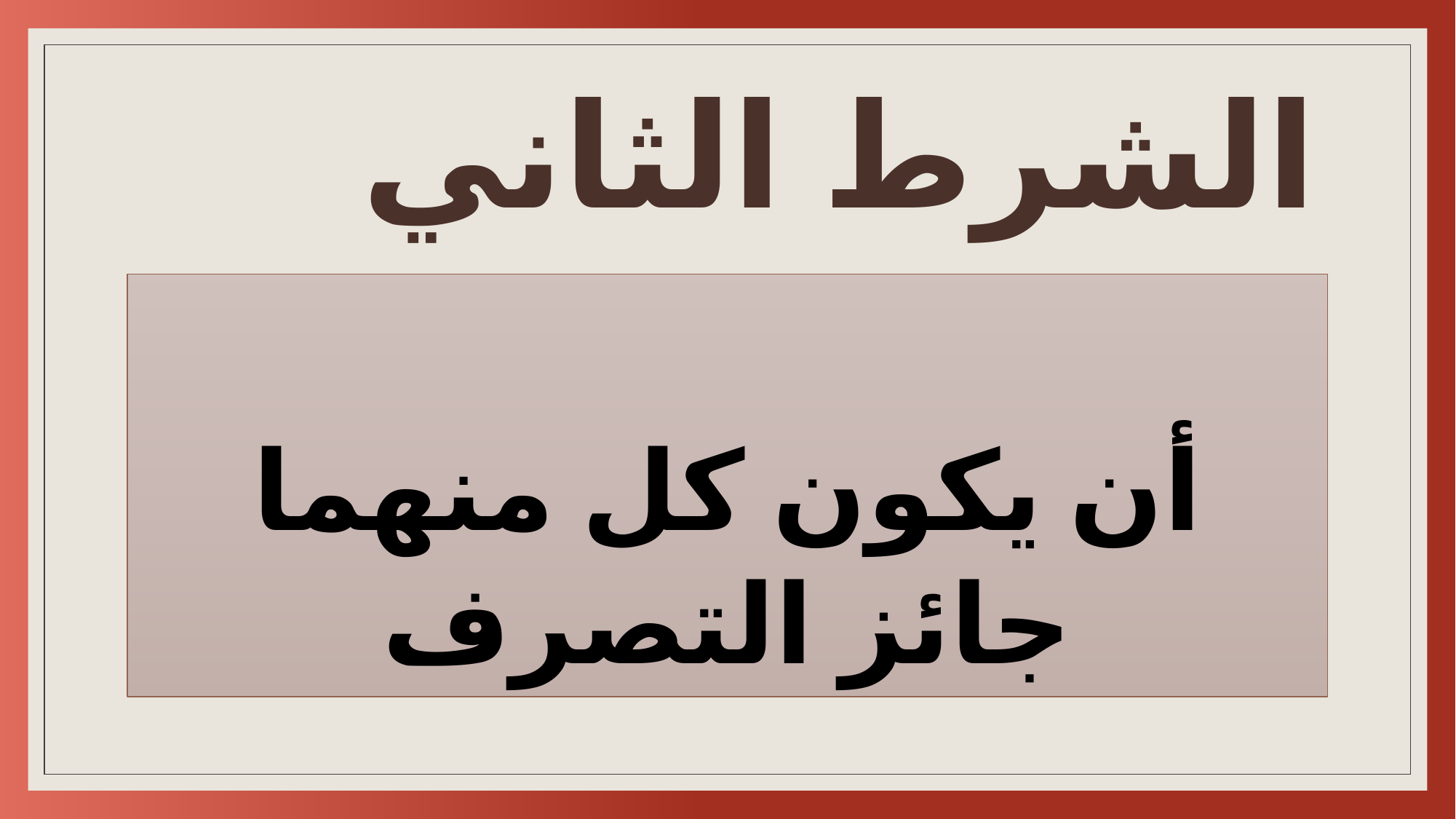

# الشرط الثاني

أن يكون كل منهما جائز التصرف